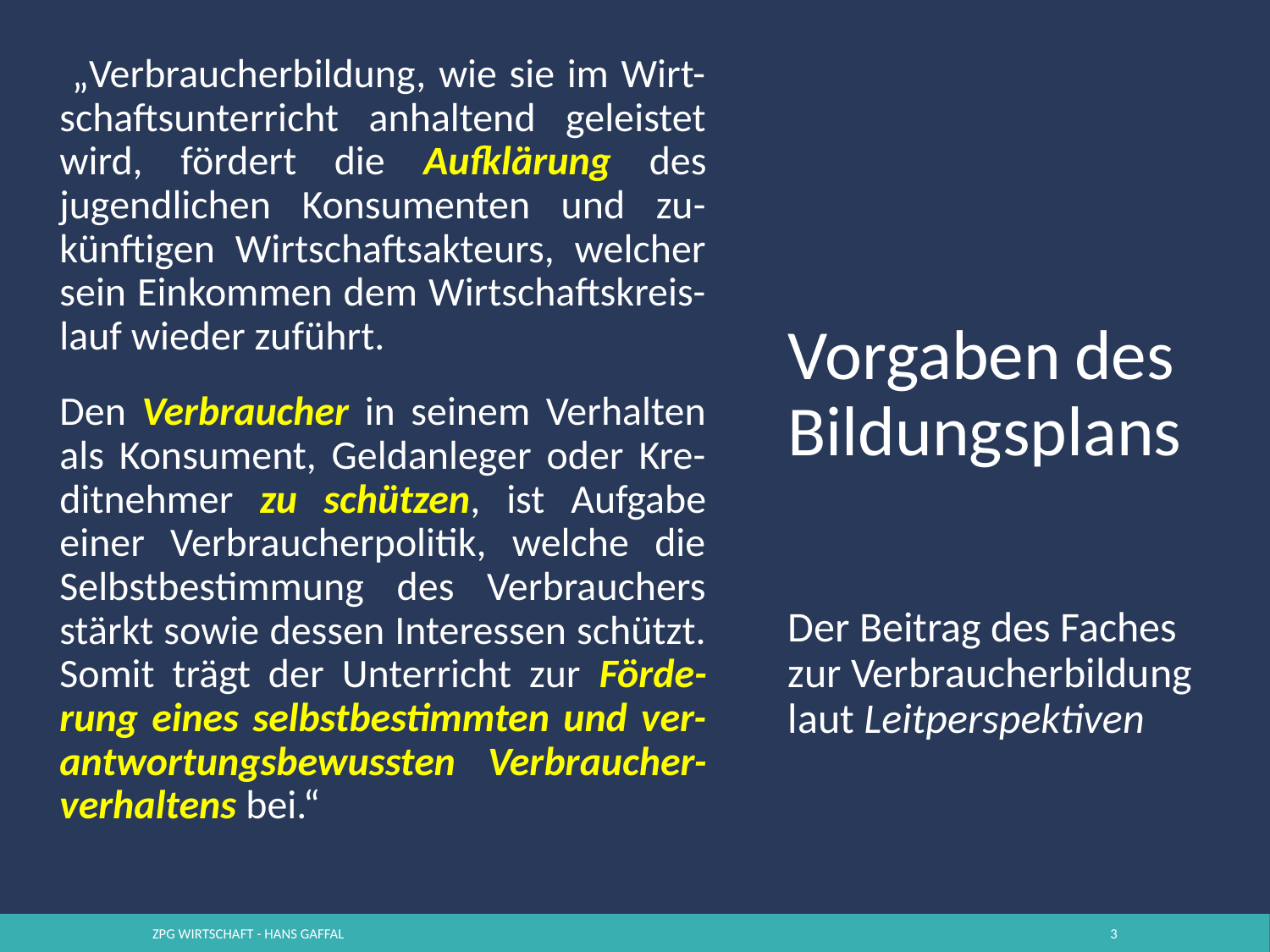

„Verbraucherbildung, wie sie im Wirt-schaftsunterricht anhaltend geleistet wird, fördert die Aufklärung des jugendlichen Konsumenten und zu-künftigen Wirtschaftsakteurs, welcher sein Einkommen dem Wirtschaftskreis-lauf wieder zuführt.
Den Verbraucher in seinem Verhalten als Konsument, Geldanleger oder Kre-ditnehmer zu schützen, ist Aufgabe einer Verbraucherpolitik, welche die Selbstbestimmung des Verbrauchers stärkt sowie dessen Interessen schützt. Somit trägt der Unterricht zur Förde-rung eines selbstbestimmten und ver-antwortungsbewussten Verbraucher-verhaltens bei.“

# Vorgaben des Bildungsplans
Der Beitrag des Faches zur Verbraucherbildung
laut Leitperspektiven
ZPG Wirtschaft - Hans Gaffal
3